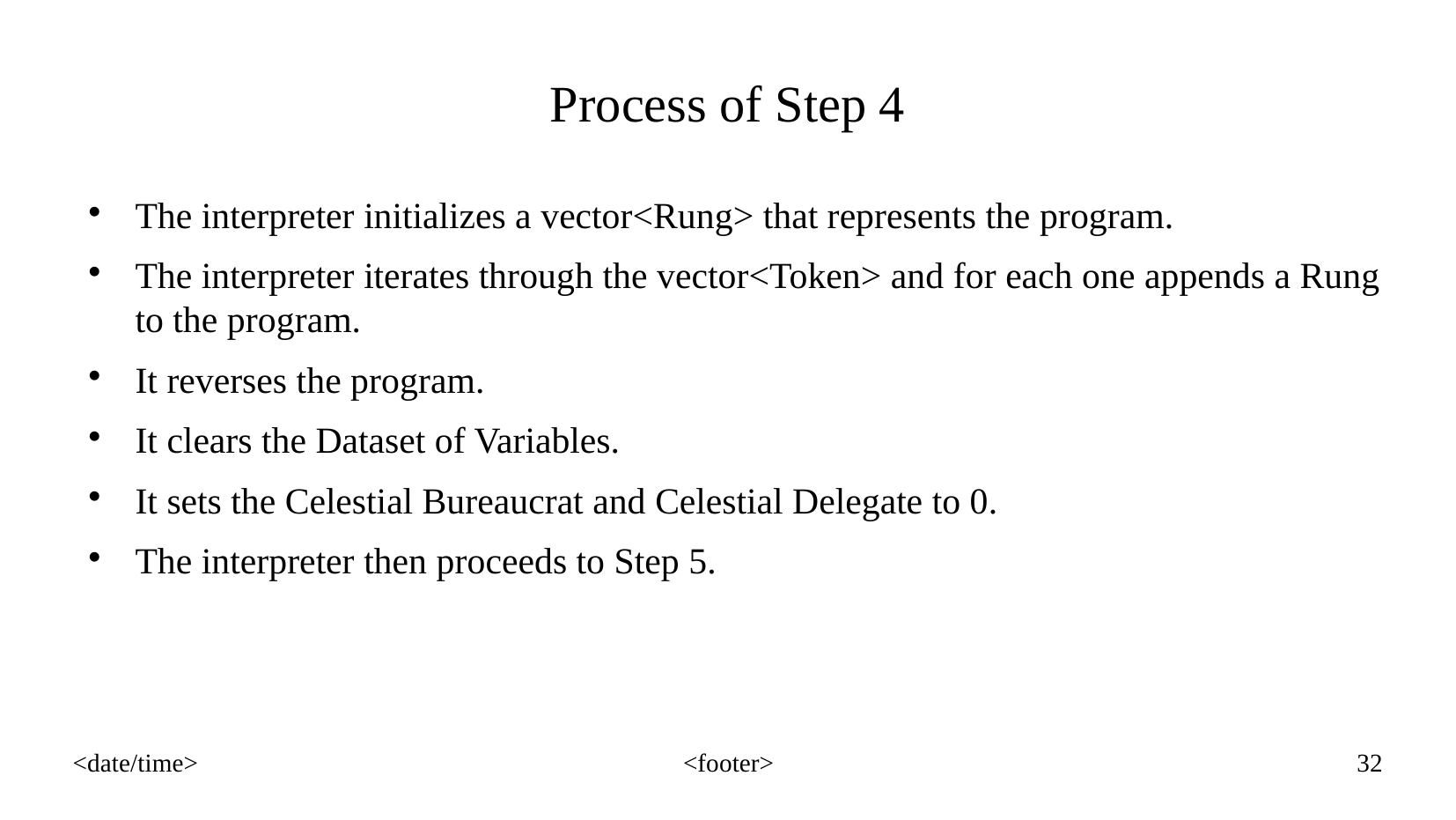

Process of Step 4
The interpreter initializes a vector<Rung> that represents the program.
The interpreter iterates through the vector<Token> and for each one appends a Rung to the program.
It reverses the program.
It clears the Dataset of Variables.
It sets the Celestial Bureaucrat and Celestial Delegate to 0.
The interpreter then proceeds to Step 5.